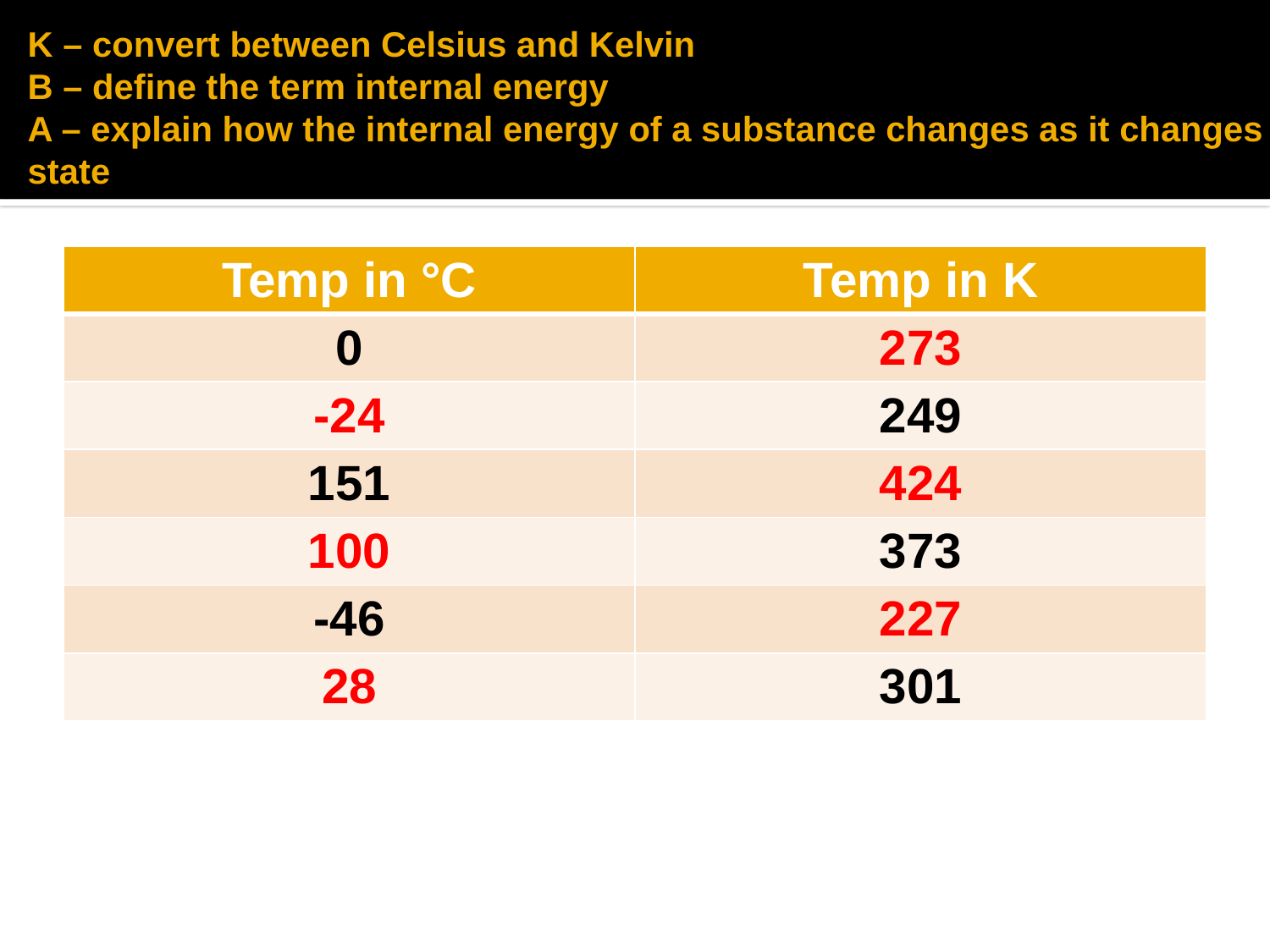

K – convert between Celsius and Kelvin
B – define the term internal energy
A – explain how the internal energy of a substance changes as it changes state
| Temp in °C | Temp in K |
| --- | --- |
| 0 | 273 |
| -24 | 249 |
| 151 | 424 |
| 100 | 373 |
| -46 | 227 |
| 28 | 301 |